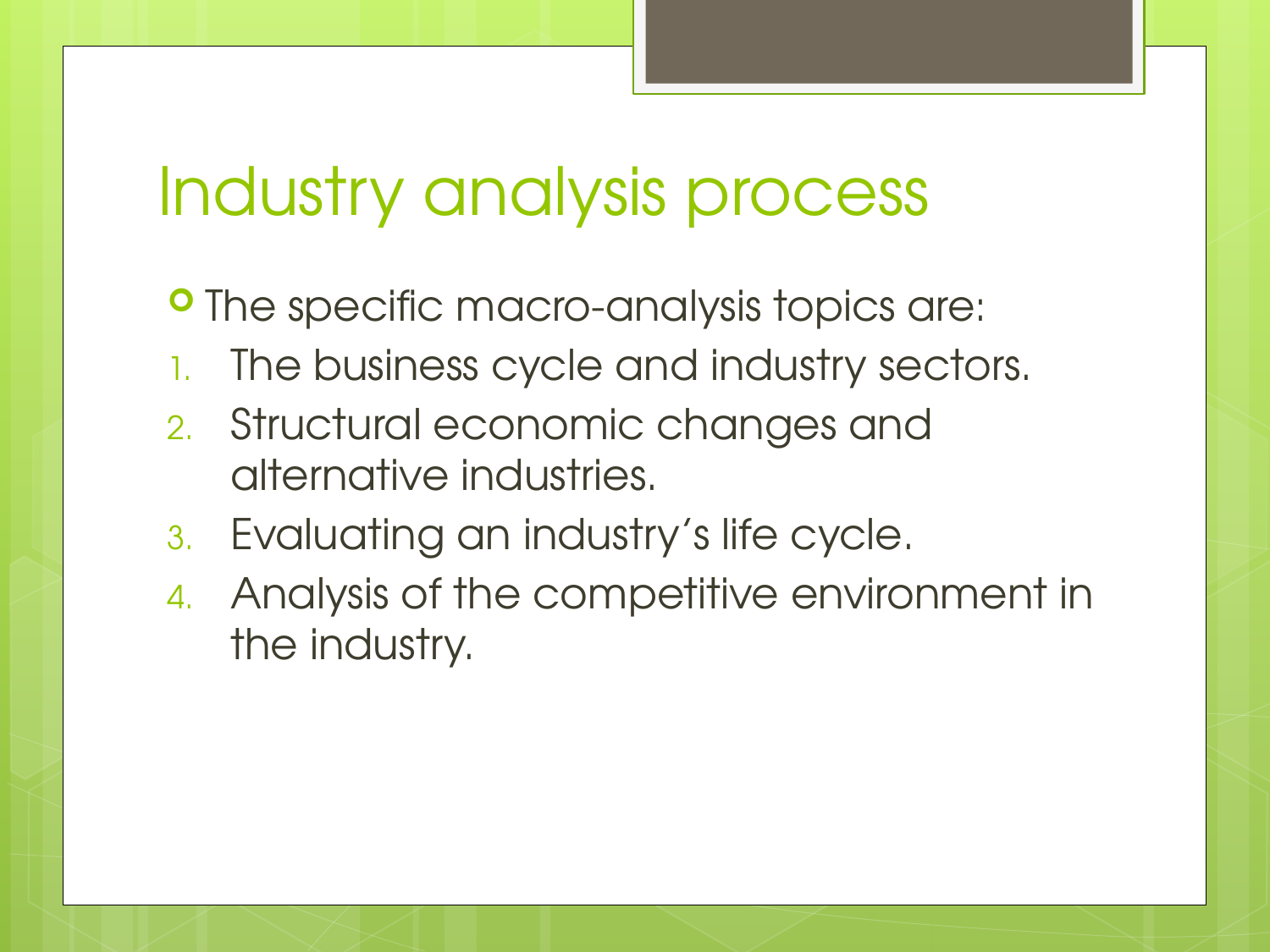

# Industry analysis process
The specific macro-analysis topics are:
The business cycle and industry sectors.
Structural economic changes and alternative industries.
Evaluating an industry’s life cycle.
Analysis of the competitive environment in the industry.